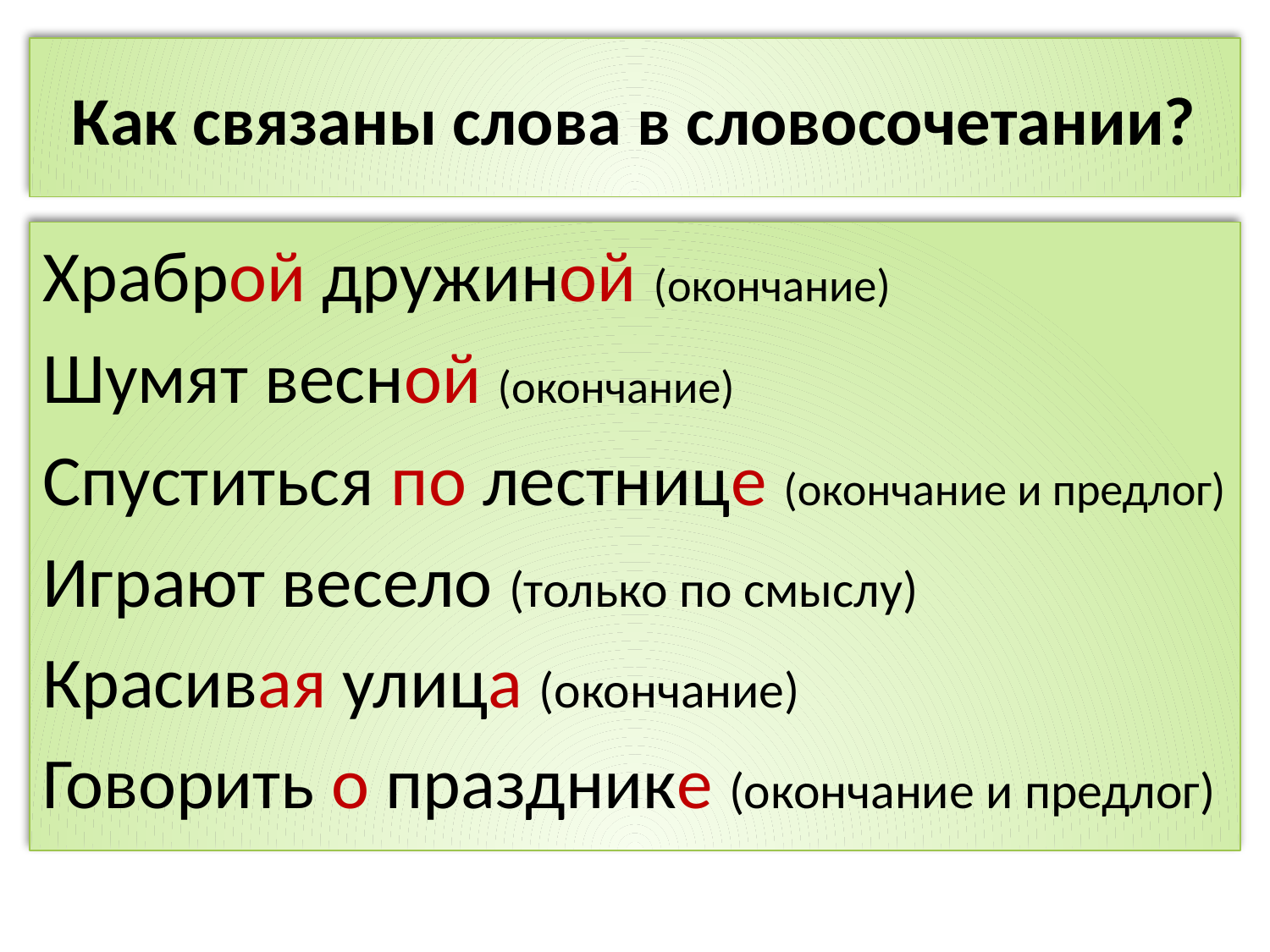

# Как связаны слова в словосочетании?
Храброй дружиной (окончание)
Шумят весной (окончание)
Спуститься по лестнице (окончание и предлог)
Играют весело (только по смыслу)
Красивая улица (окончание)
Говорить о празднике (окончание и предлог)